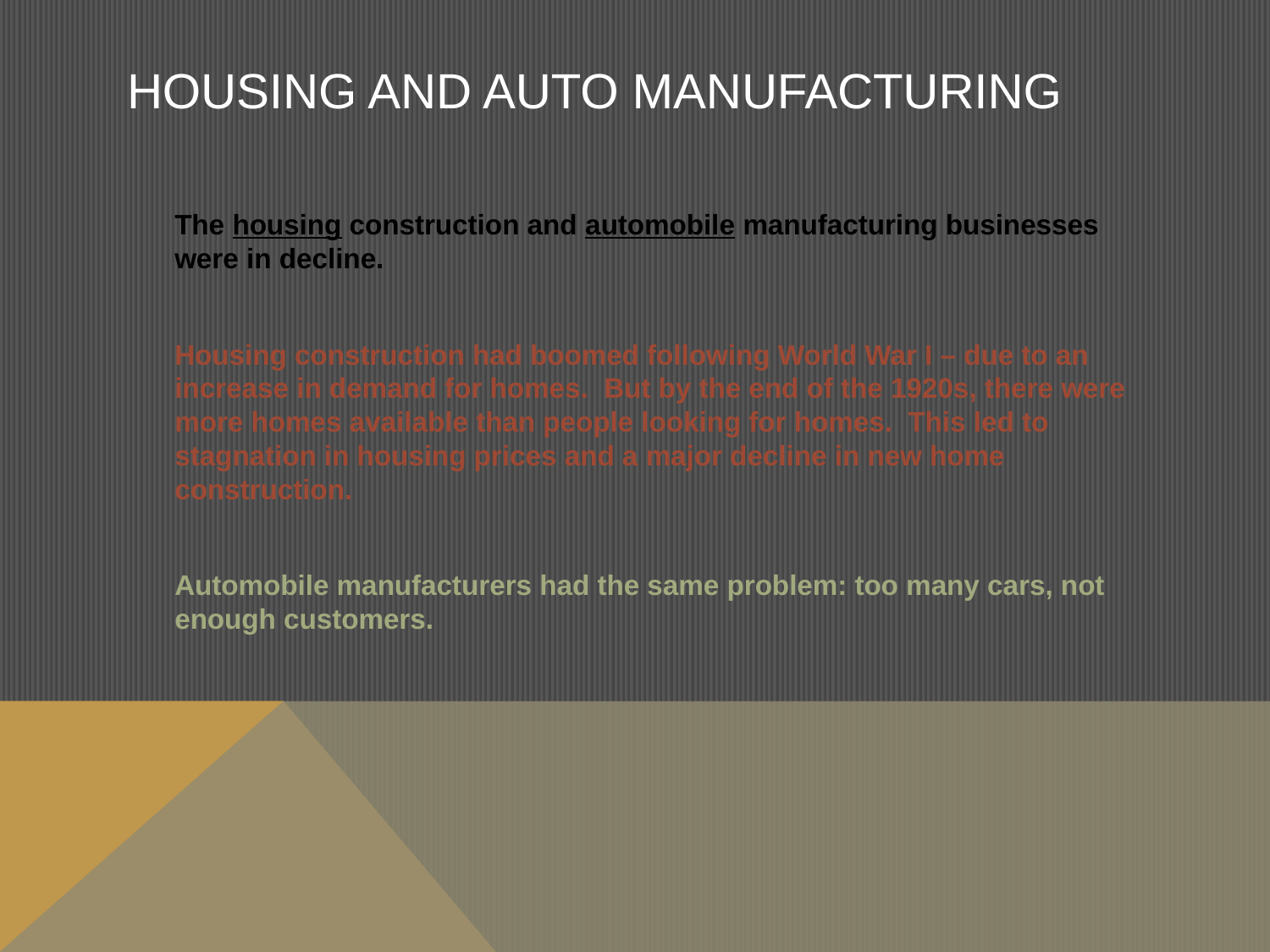

# Housing and auto manufacturing

	The housing construction and automobile manufacturing businesses were in decline.

	Housing construction had boomed following World War I – due to an increase in demand for homes.  But by the end of the 1920s, there were more homes available than people looking for homes.  This led to stagnation in housing prices and a major decline in new home  construction.

	Automobile manufacturers had the same problem: too many cars, not enough customers.